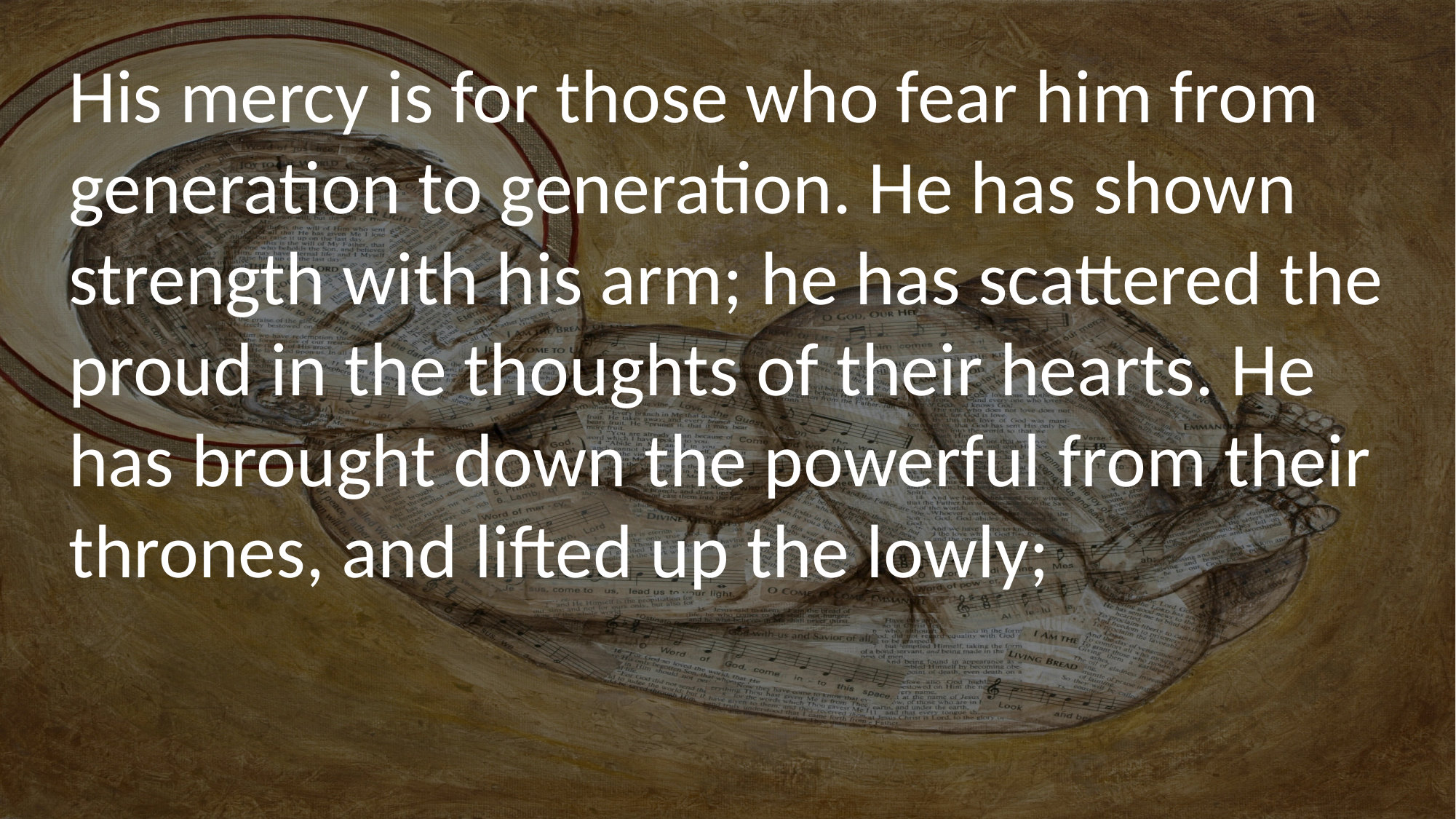

His mercy is for those who fear him from generation to generation. He has shown strength with his arm; he has scattered the proud in the thoughts of their hearts. He has brought down the powerful from their thrones, and lifted up the lowly;